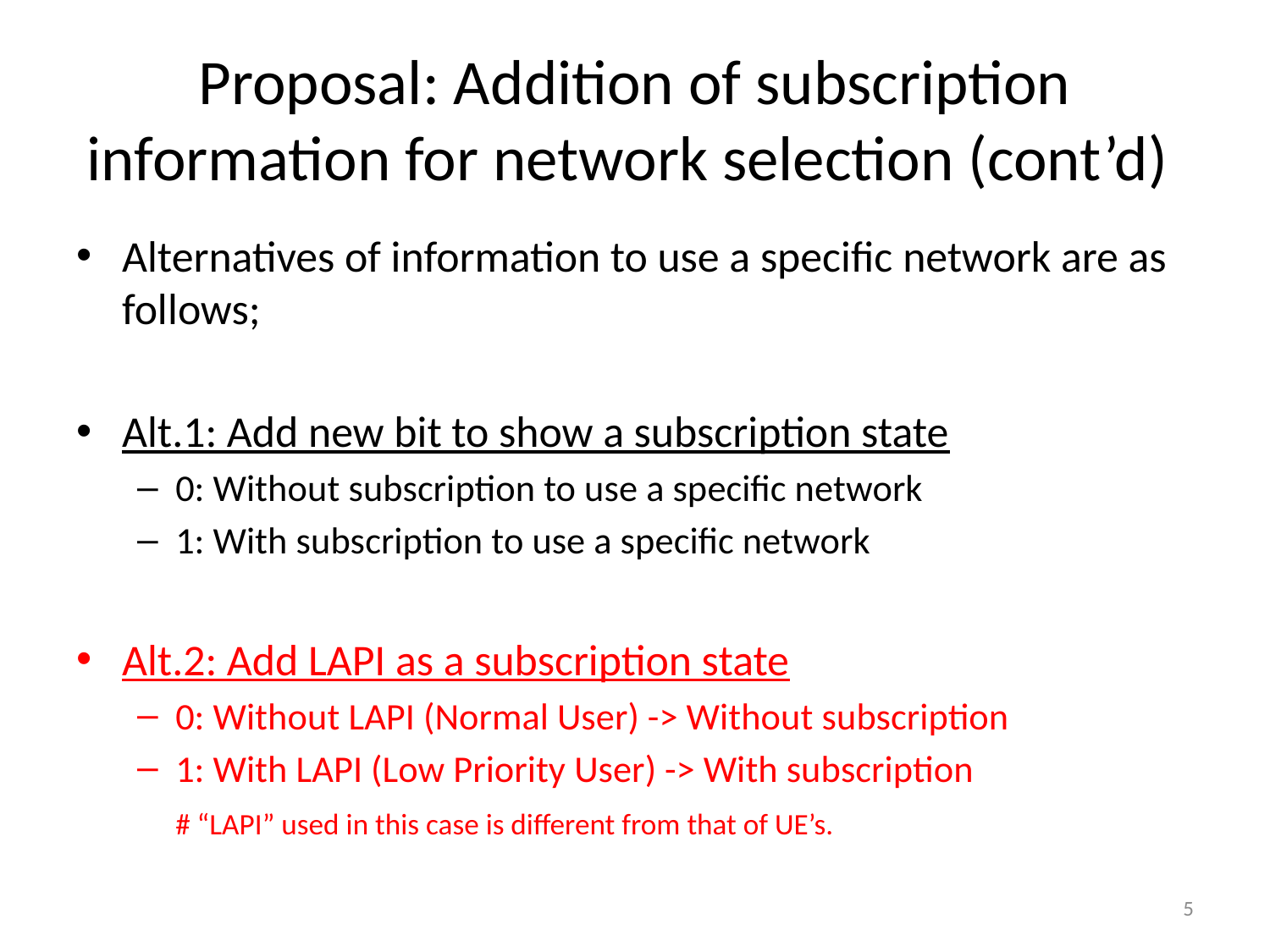

# Proposal: Addition of subscription information for network selection (cont’d)
Alternatives of information to use a specific network are as follows;

Alt.1: Add new bit to show a subscription state
0: Without subscription to use a specific network
1: With subscription to use a specific network

Alt.2: Add LAPI as a subscription state
0: Without LAPI (Normal User) -> Without subscription
1: With LAPI (Low Priority User) -> With subscription
	# “LAPI” used in this case is different from that of UE’s.
5